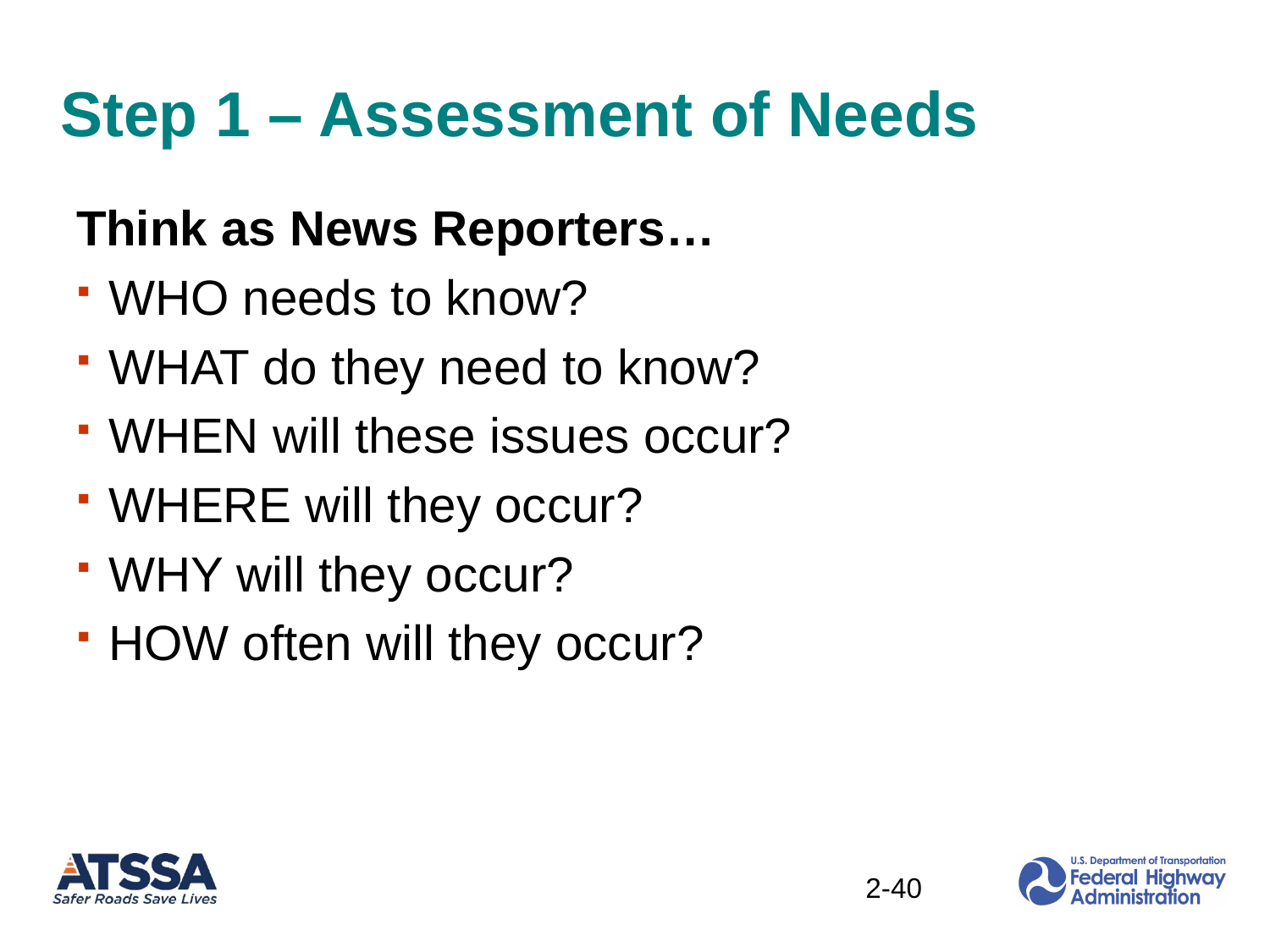

# Step 1 – Assessment of Needs
Think as News Reporters…
WHO needs to know?
WHAT do they need to know?
WHEN will these issues occur?
WHERE will they occur?
WHY will they occur?
HOW often will they occur?